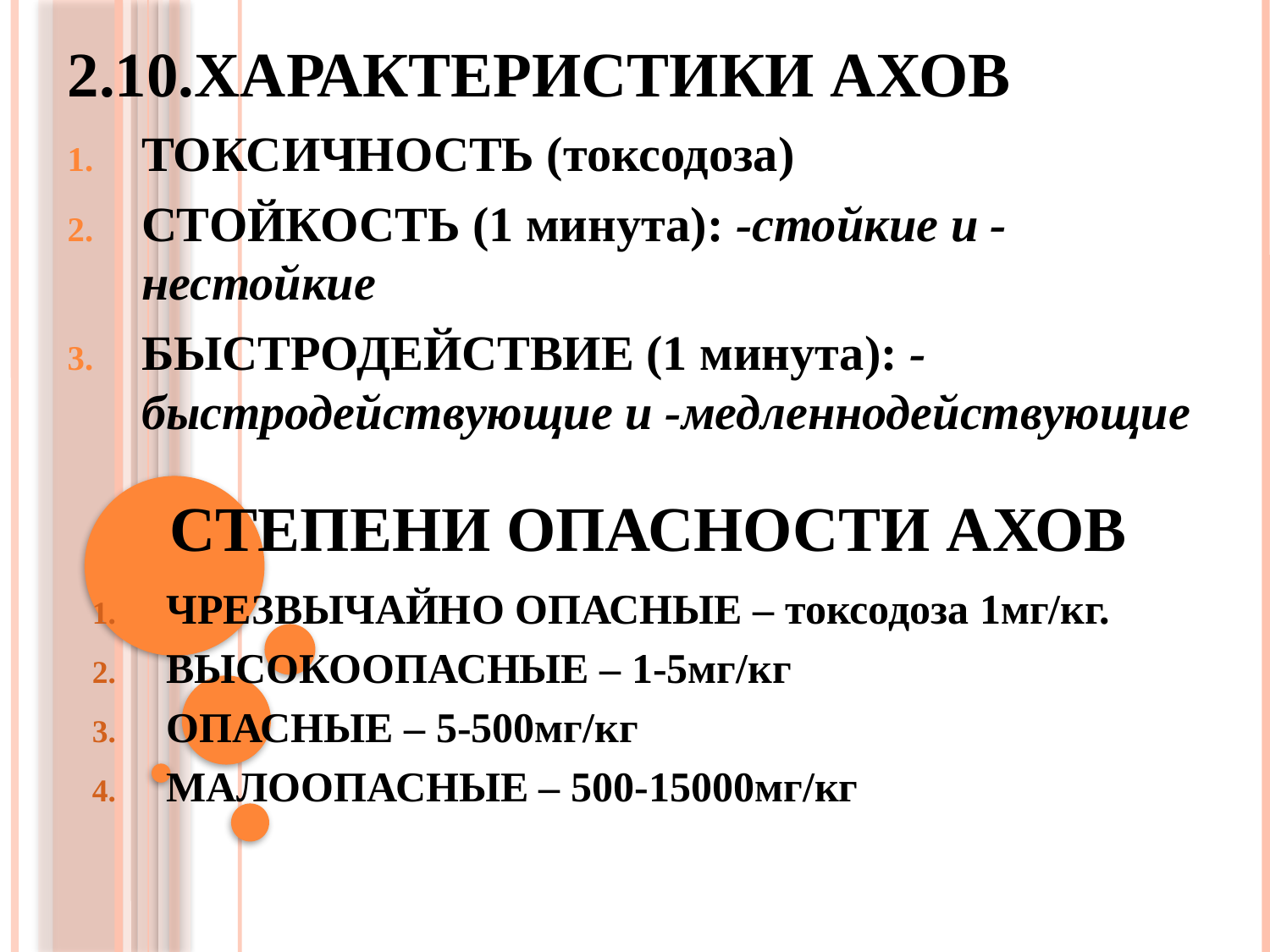

# 2.10.ХАРАКТЕРИСТИКИ АХОВ
ТОКСИЧНОСТЬ (токсодоза)
СТОЙКОСТЬ (1 минута): -стойкие и -нестойкие
БЫСТРОДЕЙСТВИЕ (1 минута): -быстродействующие и -медленнодействующие
СТЕПЕНИ ОПАСНОСТИ АХОВ
ЧРЕЗВЫЧАЙНО ОПАСНЫЕ – токсодоза 1мг/кг.
ВЫСОКООПАСНЫЕ – 1-5мг/кг
ОПАСНЫЕ – 5-500мг/кг
МАЛООПАСНЫЕ – 500-15000мг/кг